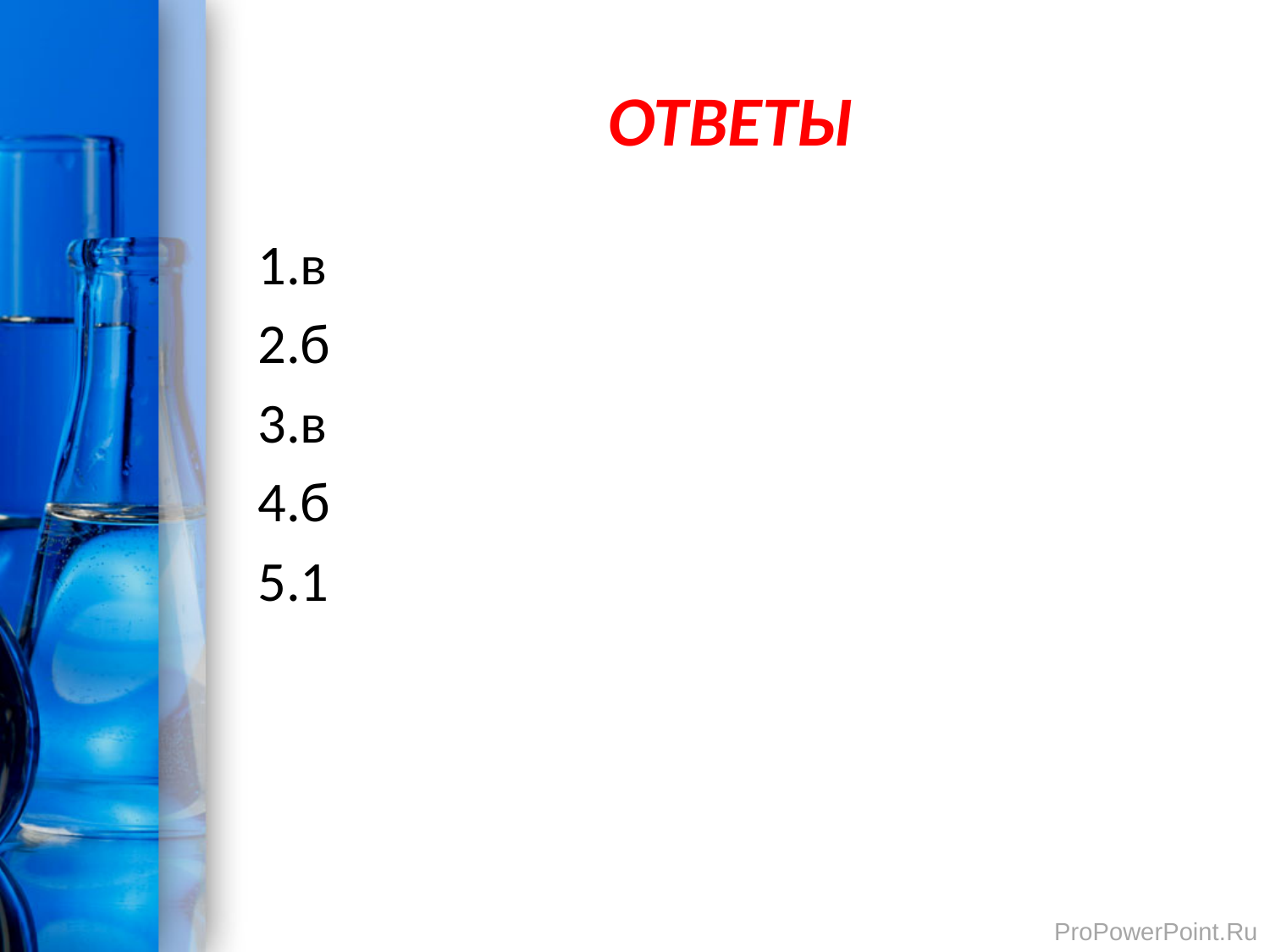

# ОТВЕТЫ
1.в
2.б
3.в
4.б
5.1